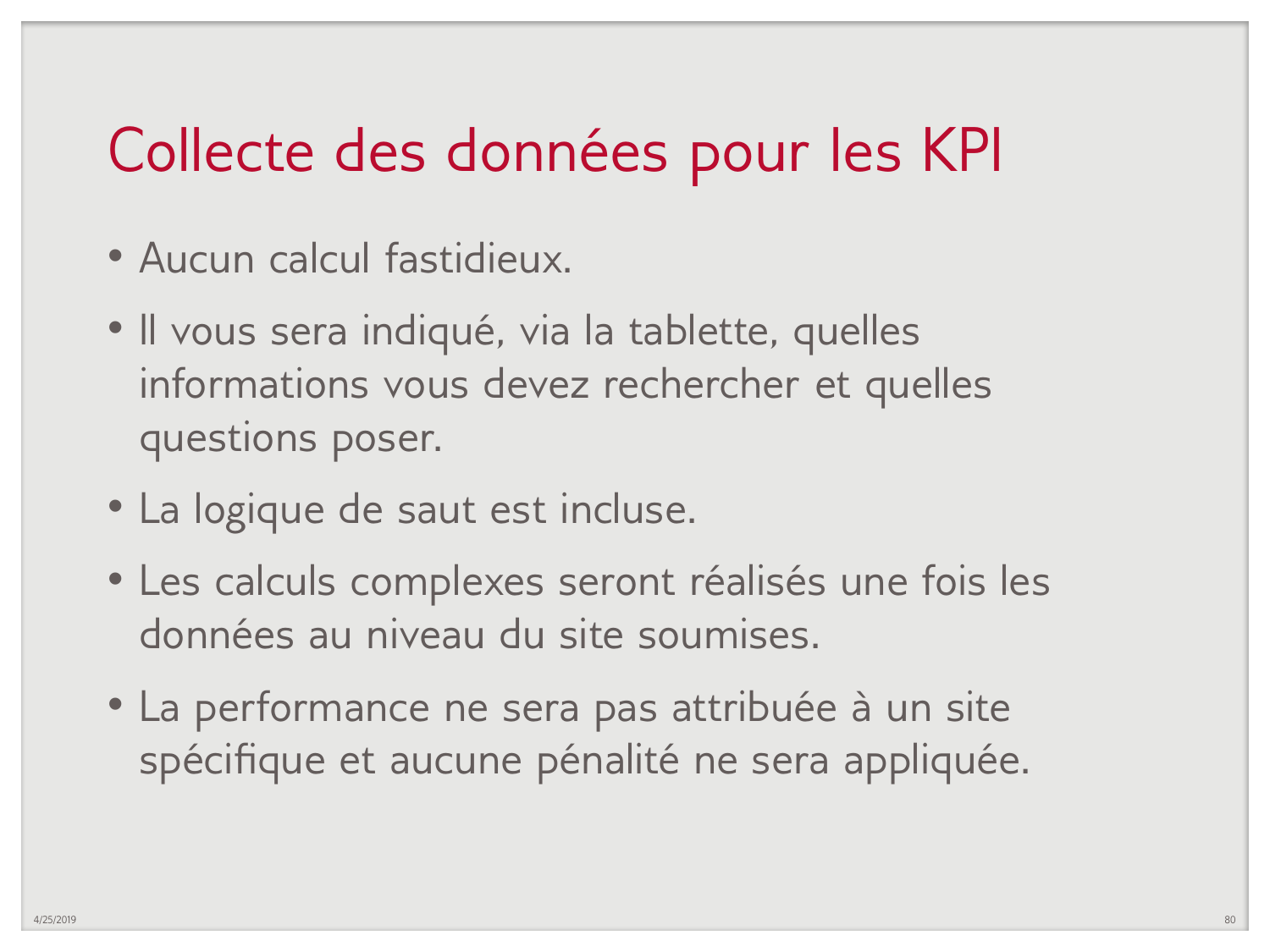

# Collecte des données pour les KPI
Aucun calcul fastidieux.
Il vous sera indiqué, via la tablette, quelles informations vous devez rechercher et quelles questions poser.
La logique de saut est incluse.
Les calculs complexes seront réalisés une fois les données au niveau du site soumises.
La performance ne sera pas attribuée à un site spécifique et aucune pénalité ne sera appliquée.

4/25/2019
80